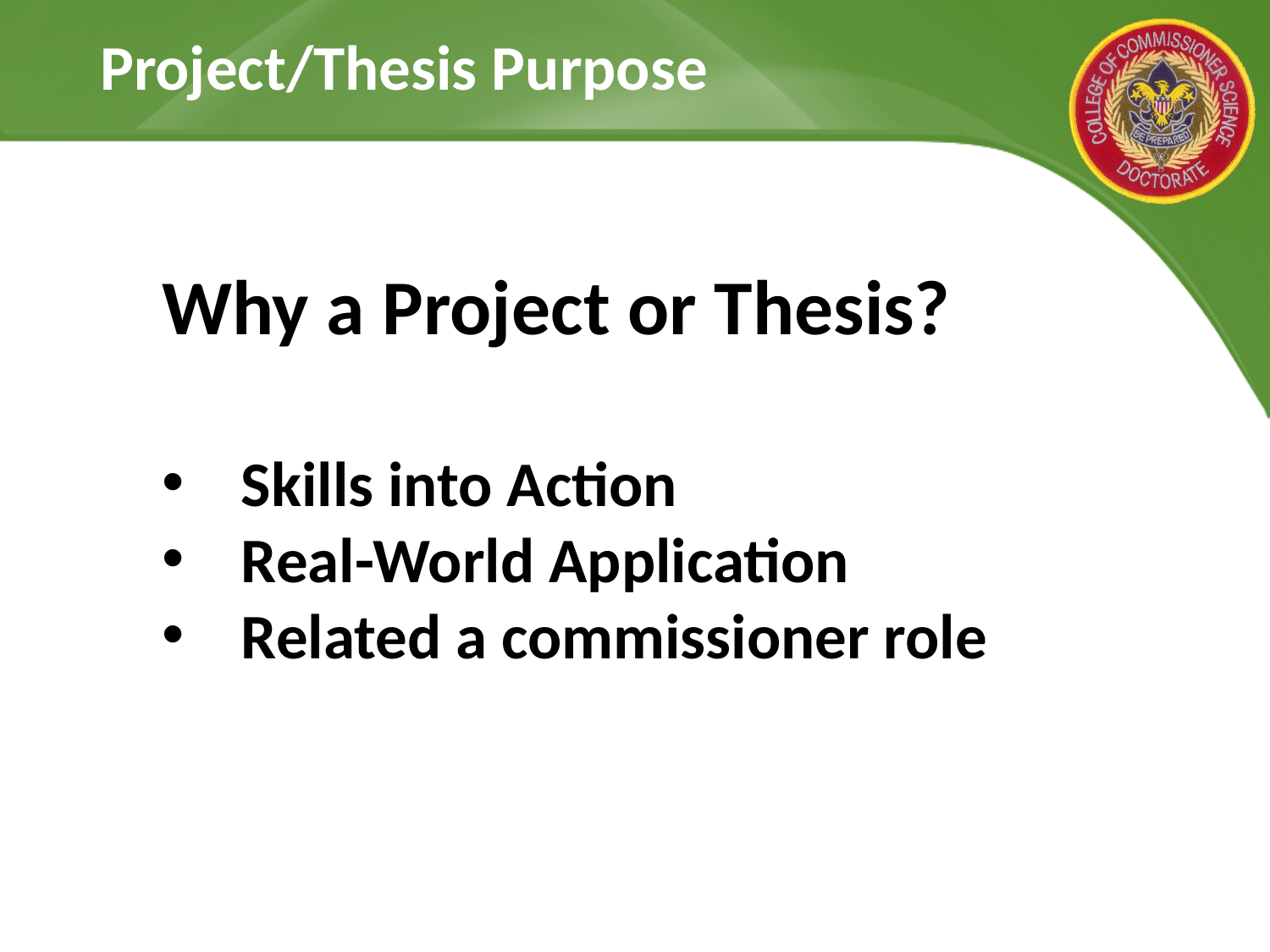

# Project/Thesis Purpose
Why a Project or Thesis?

Skills into Action
Real-World Application
Related a commissioner role